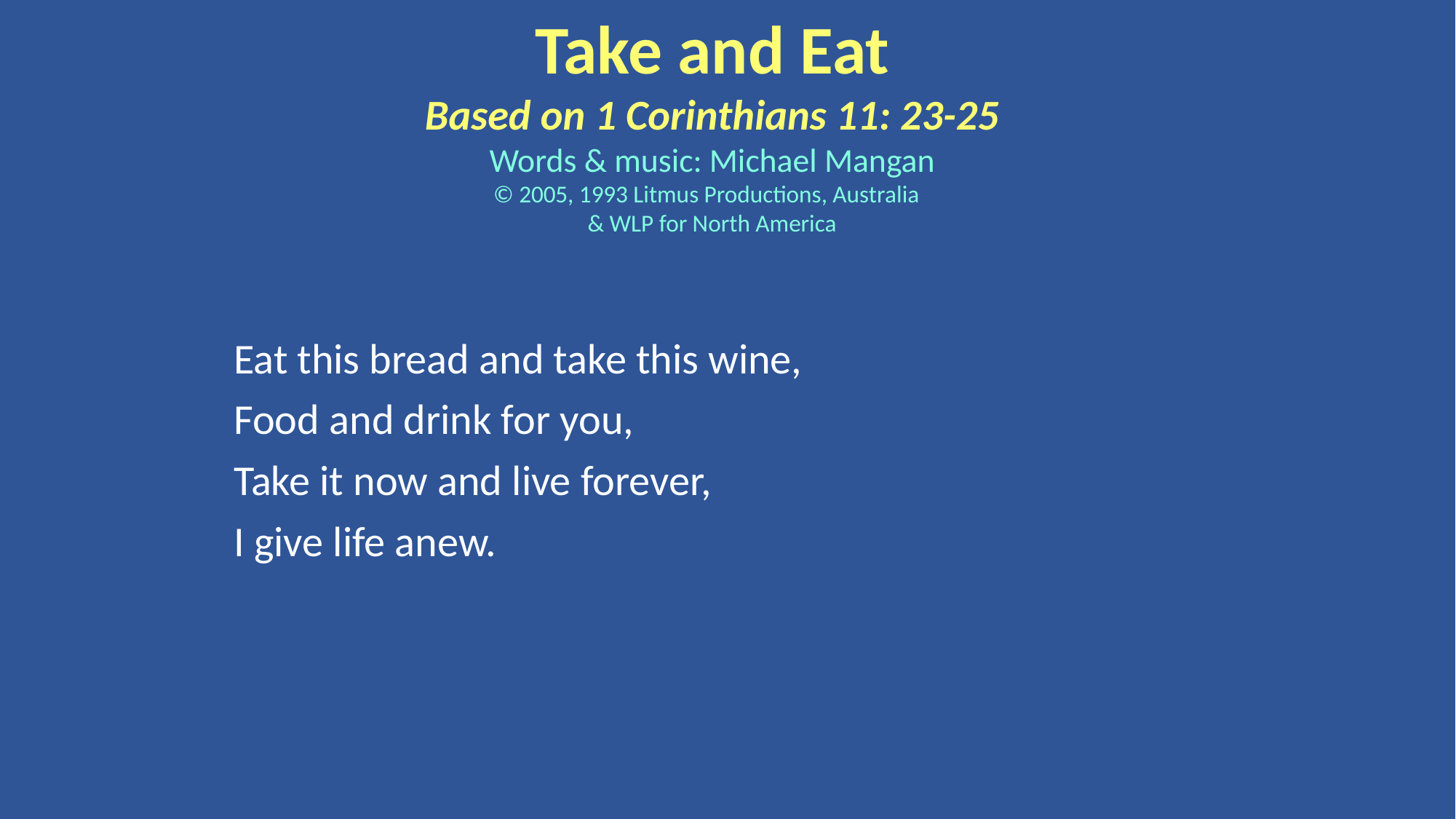

Take and Eat
Based on 1 Corinthians 11: 23-25
Words & music: Michael Mangan
© 2005, 1993 Litmus Productions, Australia
& WLP for North America
Eat this bread and take this wine,
Food and drink for you,
Take it now and live forever,
I give life anew.